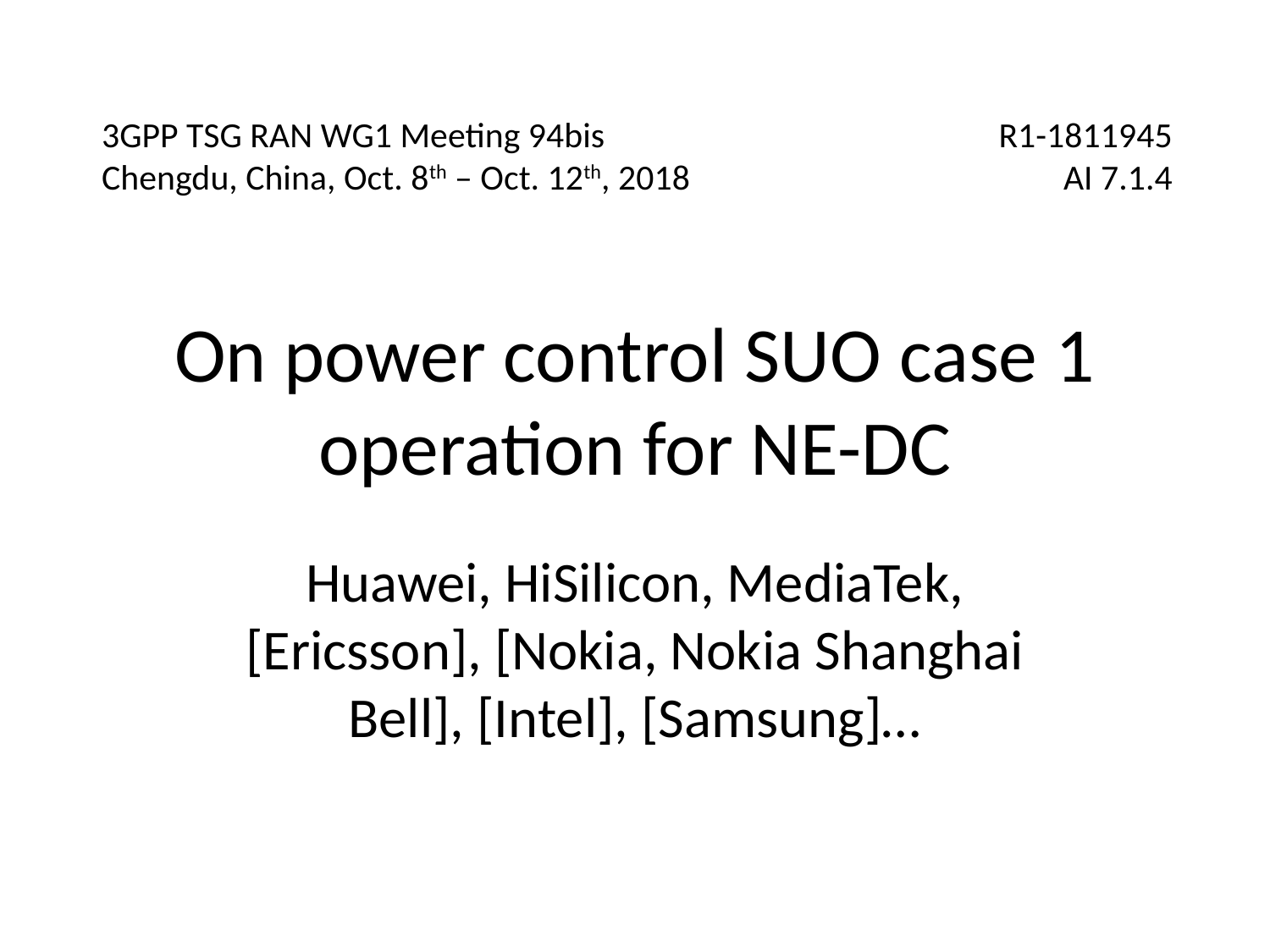

3GPP TSG RAN WG1 Meeting 94bis
Chengdu, China, Oct. 8th – Oct. 12th, 2018
R1-1811945
AI 7.1.4
# On power control SUO case 1 operation for NE-DC
Huawei, HiSilicon, MediaTek, [Ericsson], [Nokia, Nokia Shanghai Bell], [Intel], [Samsung]…